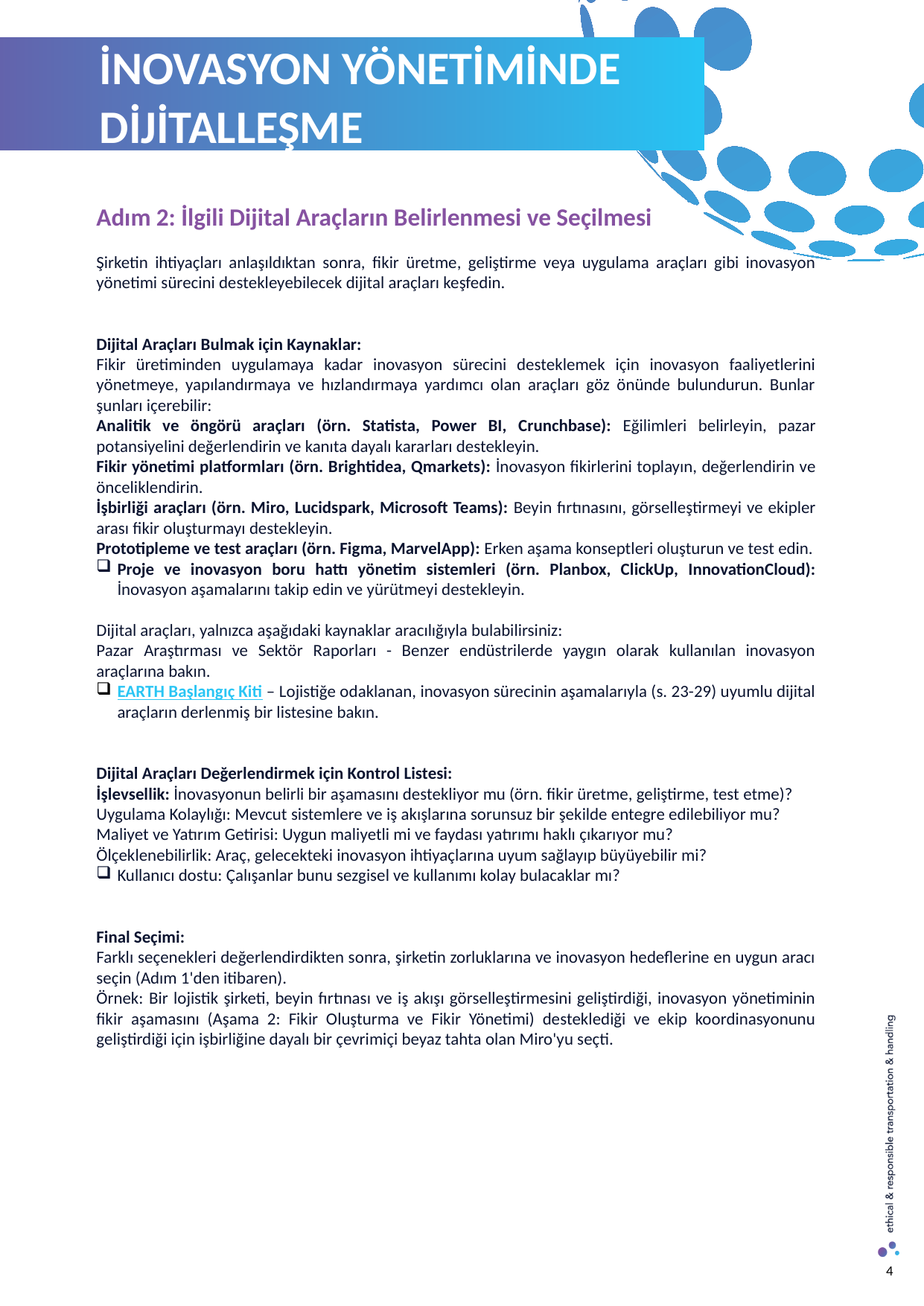

İNOVASYON YÖNETİMİNDE DİJİTALLEŞME
Adım 2: İlgili Dijital Araçların Belirlenmesi ve Seçilmesi

Şirketin ihtiyaçları anlaşıldıktan sonra, fikir üretme, geliştirme veya uygulama araçları gibi inovasyon yönetimi sürecini destekleyebilecek dijital araçları keşfedin.

Dijital Araçları Bulmak için Kaynaklar:
Fikir üretiminden uygulamaya kadar inovasyon sürecini desteklemek için inovasyon faaliyetlerini yönetmeye, yapılandırmaya ve hızlandırmaya yardımcı olan araçları göz önünde bulundurun. Bunlar şunları içerebilir:
Analitik ve öngörü araçları (örn. Statista, Power BI, Crunchbase): Eğilimleri belirleyin, pazar potansiyelini değerlendirin ve kanıta dayalı kararları destekleyin.
Fikir yönetimi platformları (örn. Brightidea, Qmarkets): İnovasyon fikirlerini toplayın, değerlendirin ve önceliklendirin.
İşbirliği araçları (örn. Miro, Lucidspark, Microsoft Teams): Beyin fırtınasını, görselleştirmeyi ve ekipler arası fikir oluşturmayı destekleyin.
Prototipleme ve test araçları (örn. Figma, MarvelApp): Erken aşama konseptleri oluşturun ve test edin.
Proje ve inovasyon boru hattı yönetim sistemleri (örn. Planbox, ClickUp, InnovationCloud): İnovasyon aşamalarını takip edin ve yürütmeyi destekleyin.

Dijital araçları, yalnızca aşağıdaki kaynaklar aracılığıyla bulabilirsiniz:
Pazar Araştırması ve Sektör Raporları - Benzer endüstrilerde yaygın olarak kullanılan inovasyon araçlarına bakın.
EARTH Başlangıç Kiti – Lojistiğe odaklanan, inovasyon sürecinin aşamalarıyla (s. 23-29) uyumlu dijital araçların derlenmiş bir listesine bakın.

Dijital Araçları Değerlendirmek için Kontrol Listesi:
İşlevsellik: İnovasyonun belirli bir aşamasını destekliyor mu (örn. fikir üretme, geliştirme, test etme)?
Uygulama Kolaylığı: Mevcut sistemlere ve iş akışlarına sorunsuz bir şekilde entegre edilebiliyor mu?
Maliyet ve Yatırım Getirisi: Uygun maliyetli mi ve faydası yatırımı haklı çıkarıyor mu?
Ölçeklenebilirlik: Araç, gelecekteki inovasyon ihtiyaçlarına uyum sağlayıp büyüyebilir mi?
Kullanıcı dostu: Çalışanlar bunu sezgisel ve kullanımı kolay bulacaklar mı?

Final Seçimi:
Farklı seçenekleri değerlendirdikten sonra, şirketin zorluklarına ve inovasyon hedeflerine en uygun aracı seçin (Adım 1'den itibaren).
Örnek: Bir lojistik şirketi, beyin fırtınası ve iş akışı görselleştirmesini geliştirdiği, inovasyon yönetiminin fikir aşamasını (Aşama 2: Fikir Oluşturma ve Fikir Yönetimi) desteklediği ve ekip koordinasyonunu geliştirdiği için işbirliğine dayalı bir çevrimiçi beyaz tahta olan Miro'yu seçti.
4